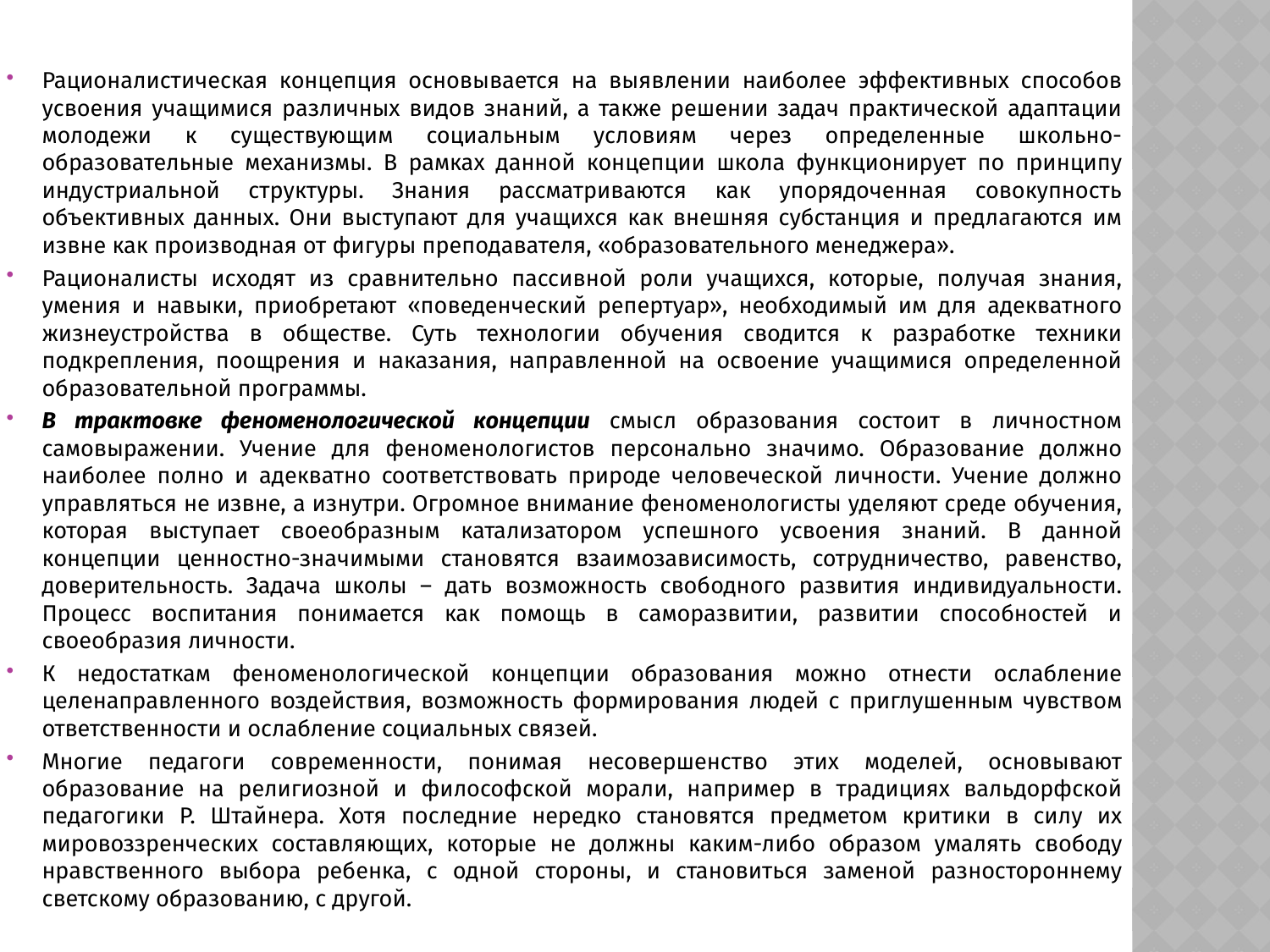

Рационалистическая концепция основывается на выявлении наиболее эффективных способов усвоения учащимися различных видов знаний, а также решении задач практической адаптации молодежи к существующим социальным условиям через определенные школьно-образовательные механизмы. В рамках данной концепции школа функционирует по принципу индустриальной структуры. Знания рассматриваются как упорядоченная совокупность объективных данных. Они выступают для учащихся как внешняя субстанция и предлагаются им извне как производная от фигуры преподавателя, «образовательного менеджера».
Рационалисты исходят из сравнительно пассивной роли учащихся, которые, получая знания, умения и навыки, приобретают «поведенческий репертуар», необходимый им для адекватного жизнеустройства в обществе. Суть технологии обучения сводится к разработке техники подкрепления, поощрения и наказания, направленной на освоение учащимися определенной образовательной программы.
В трактовке феноменологической концепции смысл образования состоит в личностном самовыражении. Учение для феноменологистов персонально значимо. Образование должно наиболее полно и адекватно соответствовать природе человеческой личности. Учение должно управляться не извне, а изнутри. Огромное внимание феноменологисты уделяют среде обучения, которая выступает своеобразным катализатором успешного усвоения знаний. В данной концепции ценностно-значимыми становятся взаимозависимость, сотрудничество, равенство, доверительность. Задача школы – дать возможность свободного развития индивидуальности. Процесс воспитания понимается как помощь в саморазвитии, развитии способностей и своеобразия личности.
К недостаткам феноменологической концепции образования можно отнести ослабление целенаправленного воздействия, возможность формирования людей с приглушенным чувством ответственности и ослабление социальных связей.
Многие педагоги современности, понимая несовершенство этих моделей, основывают образование на религиозной и философской морали, например в традициях вальдорфской педагогики Р. Штайнера. Хотя последние нередко становятся предметом критики в силу их мировоззренческих составляющих, которые не должны каким-либо образом умалять свободу нравственного выбора ребенка, с одной стороны, и становиться заменой разностороннему светскому образованию, с другой.